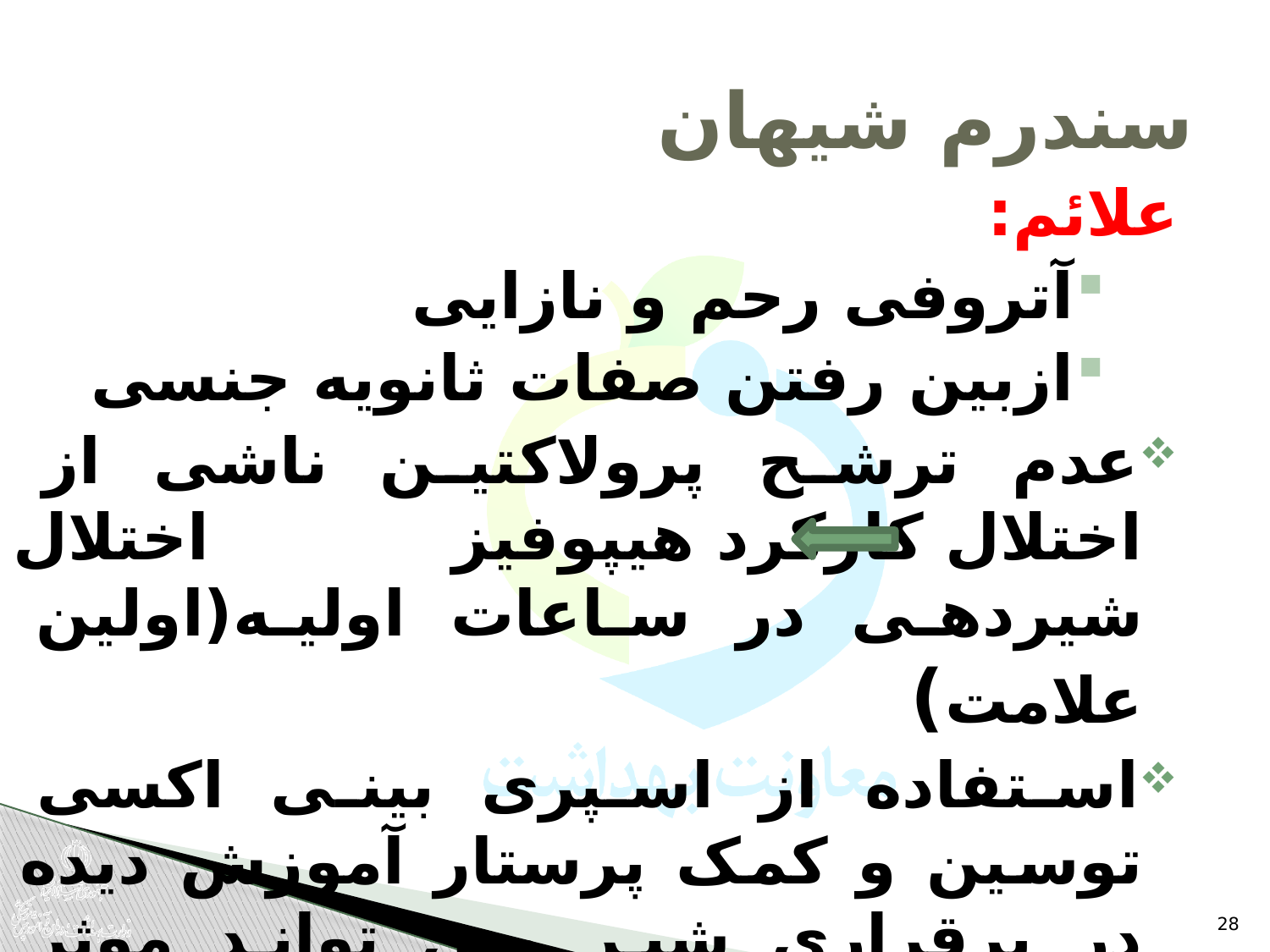

# سندرم شیهان
علائم:
آتروفی رحم و نازایی
ازبین رفتن صفات ثانویه جنسی
عدم ترشح پرولاکتین ناشی از اختلال کارکرد هیپوفیز           اختلال شیردهی در ساعات اولیه(اولین علامت)
استفاده از اسپری بینی اکسی توسین و کمک پرستار آموزش دیده در برقراری شیر می تواند موثر باشد.

28